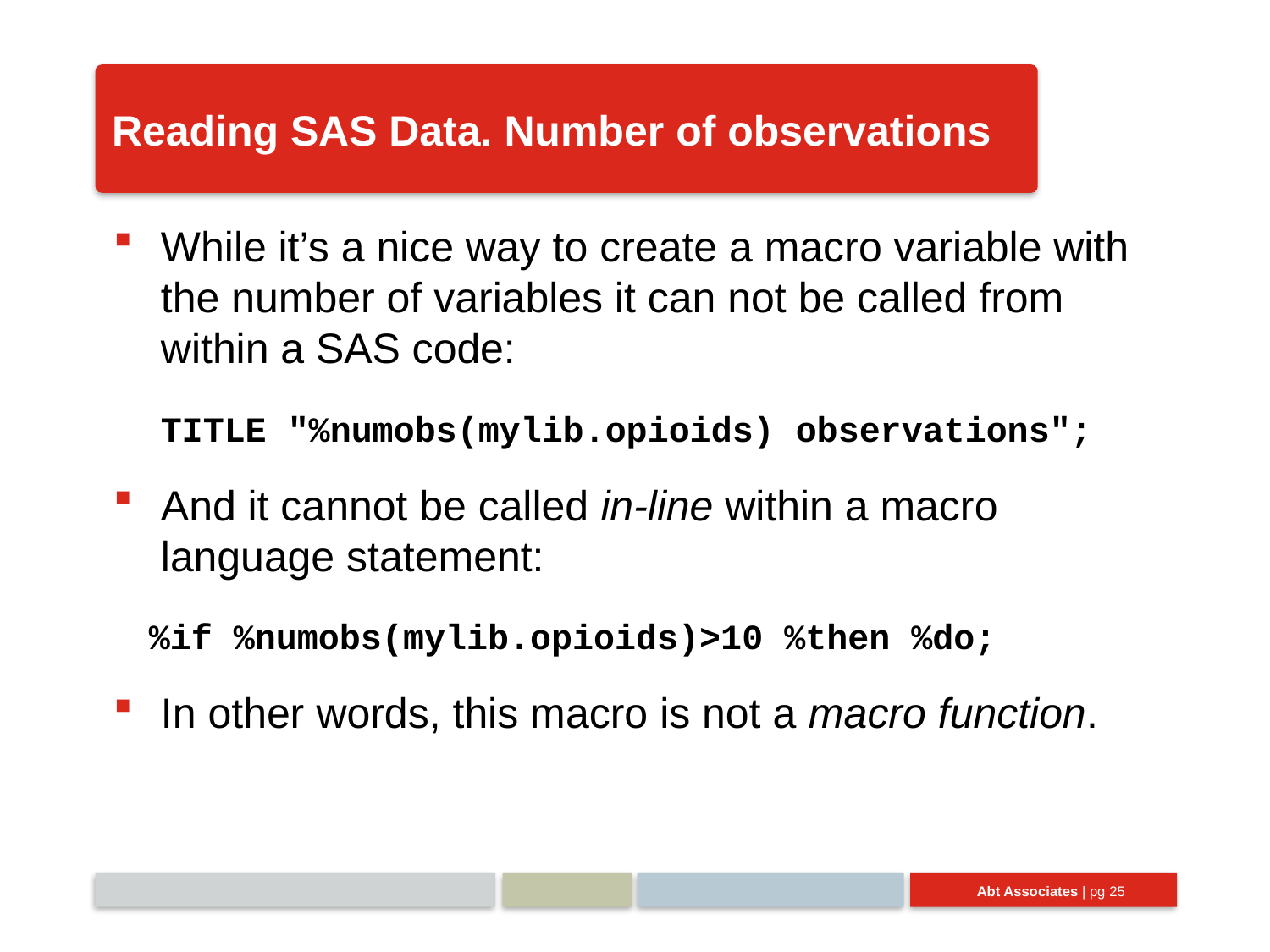

# Reading SAS Data. Number of observations
While it’s a nice way to create a macro variable with the number of variables it can not be called from within a SAS code:
    TITLE "%numobs(mylib.opioids) observations";
And it cannot be called in-line within a macro language statement:
   %if %numobs(mylib.opioids)>10 %then %do;
In other words, this macro is not a macro function.